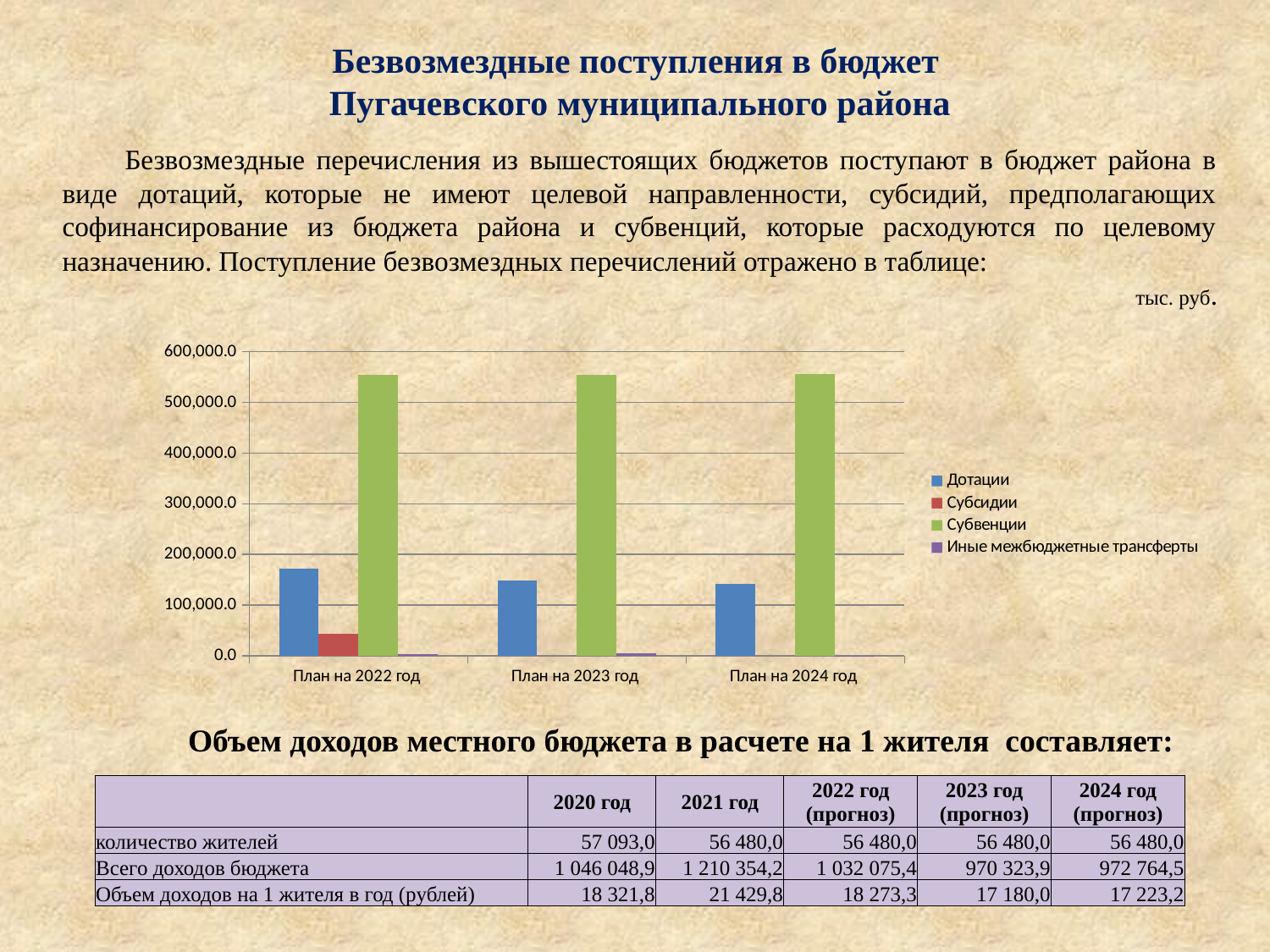

Безвозмездные поступления в бюджет
Пугачевского муниципального района

Безвозмездные перечисления из вышестоящих бюджетов поступают в бюджет района в виде дотаций, которые не имеют целевой направленности, субсидий, предполагающих софинансирование из бюджета района и субвенций, которые расходуются по целевому назначению. Поступление безвозмездных перечислений отражено в таблице:
тыс. руб.

### Chart

| Category | Дотации | Субсидии | Субвенции | Иные межбюджетные трансферты |
|---|---|---|---|---|
| План на 2022 год  | 172363.1 | 44103.0 | 554421.8 | 2612.9 |
| План на 2023 год  | 148738.7 | 0.0 | 554860.9 | 5512.9 |
| План на 2024 год  | 142169.1 | 0.0 | 555299.5 | 612.9 |
Объем доходов местного бюджета в расчете на 1 жителя  составляет:
|  | 2020 год | 2021 год | 2022 год (прогноз) | 2023 год (прогноз) | 2024 год (прогноз) |
| --- | --- | --- | --- | --- | --- |
| количество жителей | 57 093,0 | 56 480,0 | 56 480,0 | 56 480,0 | 56 480,0 |
| Всего доходов бюджета | 1 046 048,9 | 1 210 354,2 | 1 032 075,4 | 970 323,9 | 972 764,5 |
| Объем доходов на 1 жителя в год (рублей) | 18 321,8 | 21 429,8 | 18 273,3 | 17 180,0 | 17 223,2 |